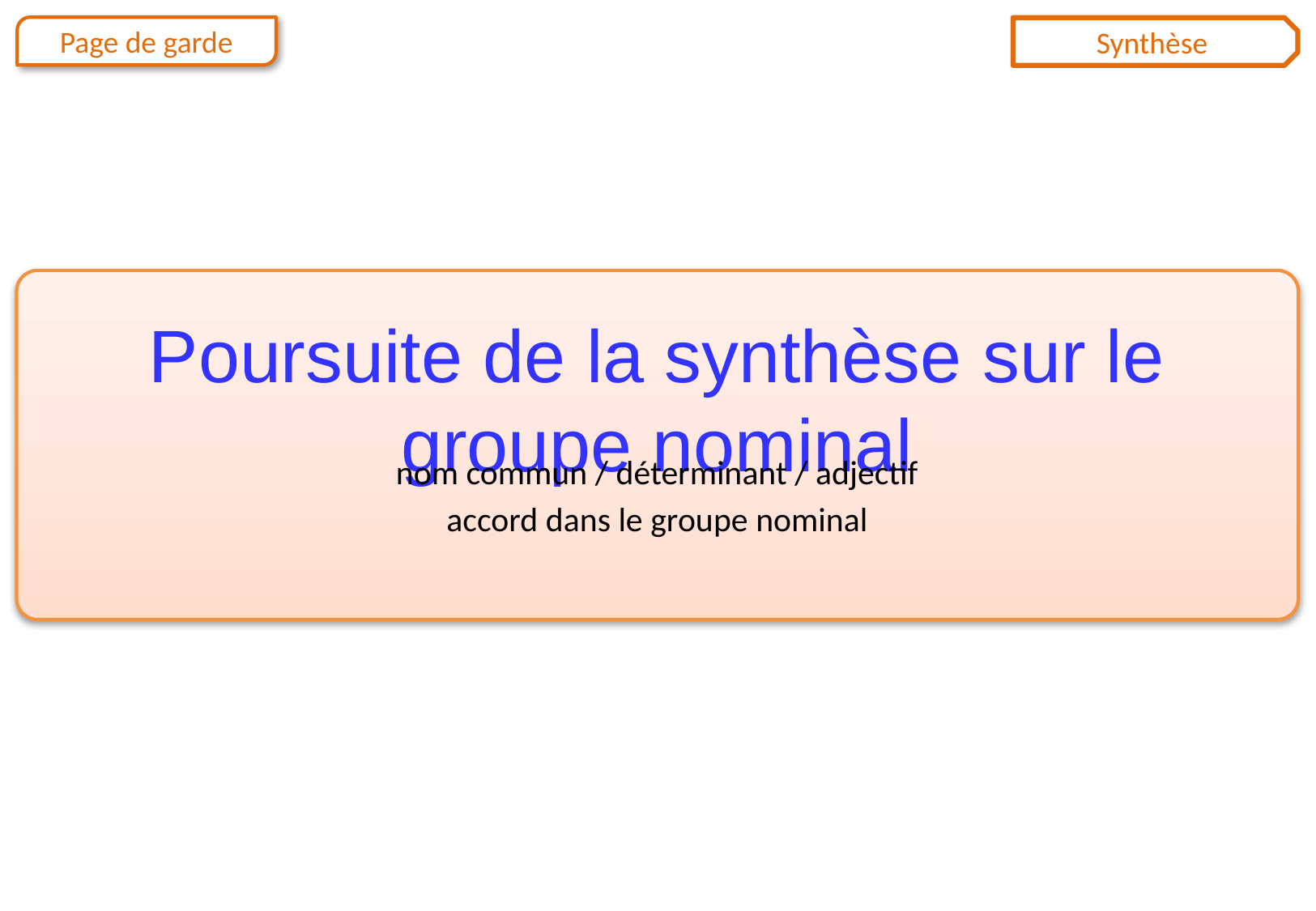

# Poursuite de la synthèse sur le groupe nominal
nom commun / déterminant / adjectif
accord dans le groupe nominal